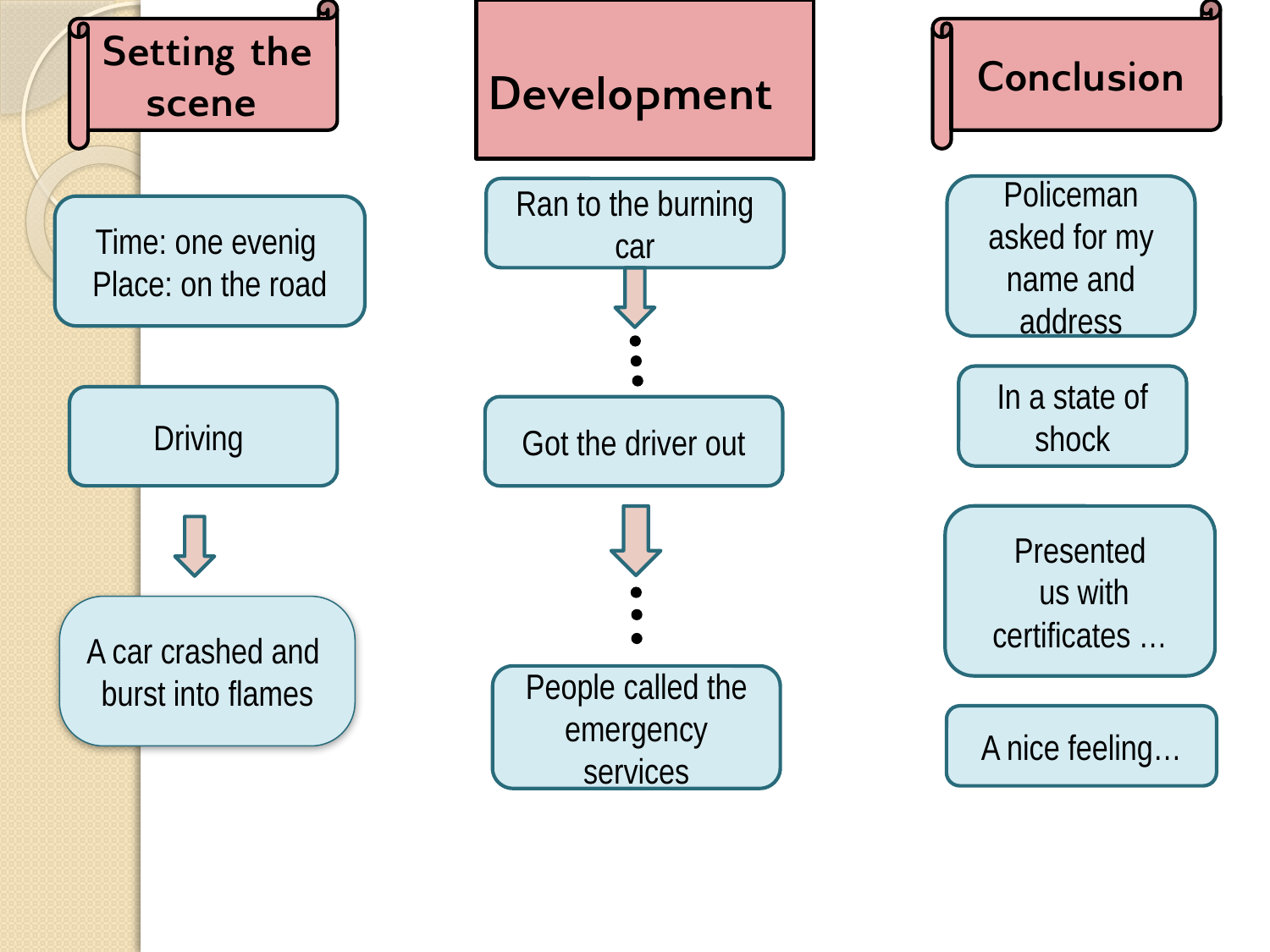

Setting the scene
# Development
Conclusion

Policeman asked for my name and address
Ran to the burning car
Time: one evenig
Place: on the road

In a state of shock

Driving
Got the driver out

Presented
 us with certificates …

A car crashed and  burst into flames

People called the emergency services
A nice feeling…